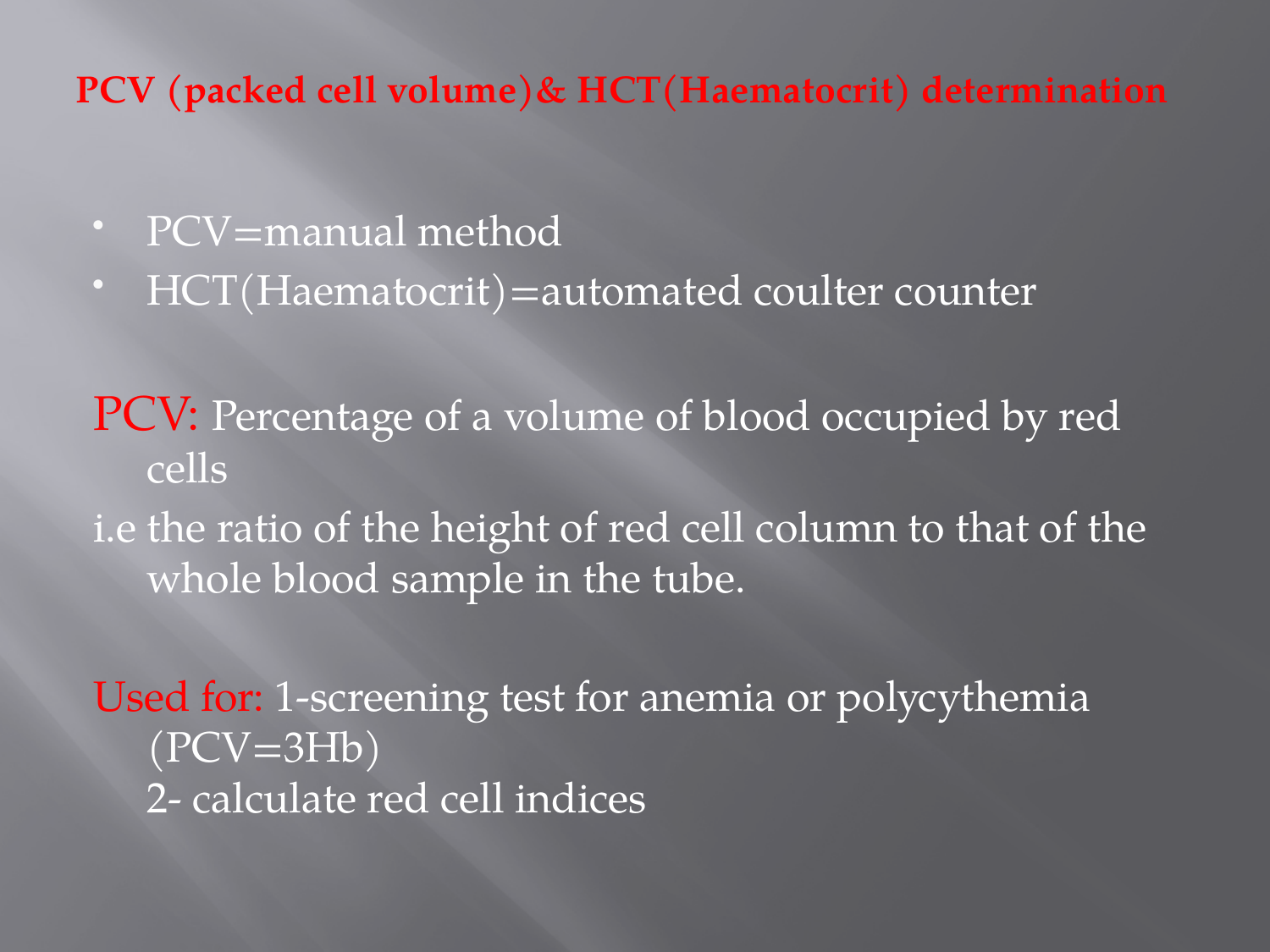

PCV (packed cell volume)& HCT(Haematocrit) determination

PCV=manual method
HCT(Haematocrit)=automated coulter counter

PCV: Percentage of a volume of blood occupied by red cells
i.e the ratio of the height of red cell column to that of the whole blood sample in the tube.

Used for: 1-screening test for anemia or polycythemia (PCV=3Hb)
2- calculate red cell indices